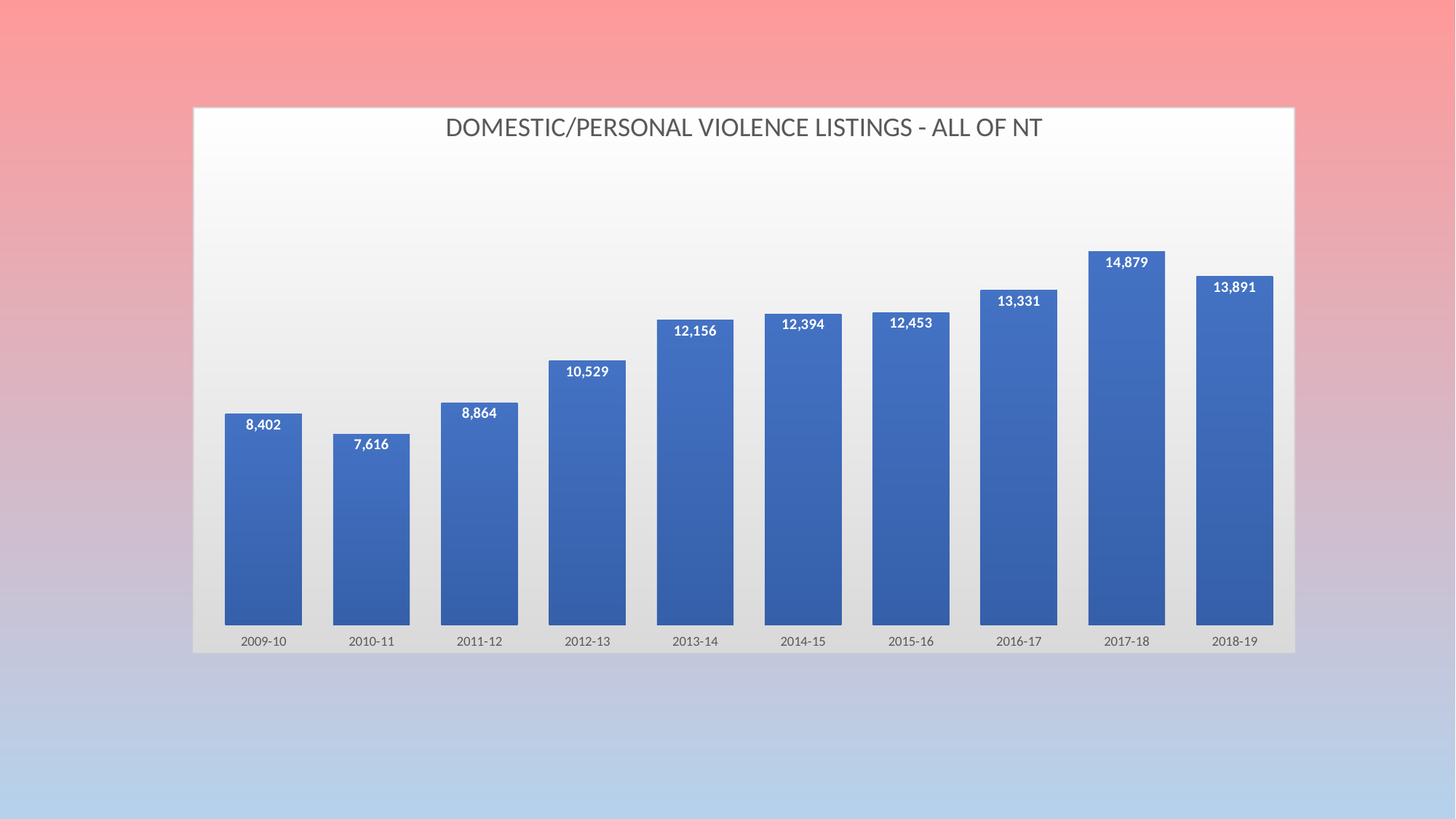

### Chart: DOMESTIC/PERSONAL VIOLENCE LISTINGS - ALL OF NT

| Category | Listings |
|---|---|
| 2009-10 | 8402.0 |
| 2010-11 | 7616.0 |
| 2011-12 | 8864.0 |
| 2012-13 | 10529.0 |
| 2013-14 | 12156.0 |
| 2014-15 | 12394.0 |
| 2015-16 | 12453.0 |
| 2016-17 | 13331.0 |
| 2017-18 | 14879.0 |
| 2018-19 | 13891.0 |